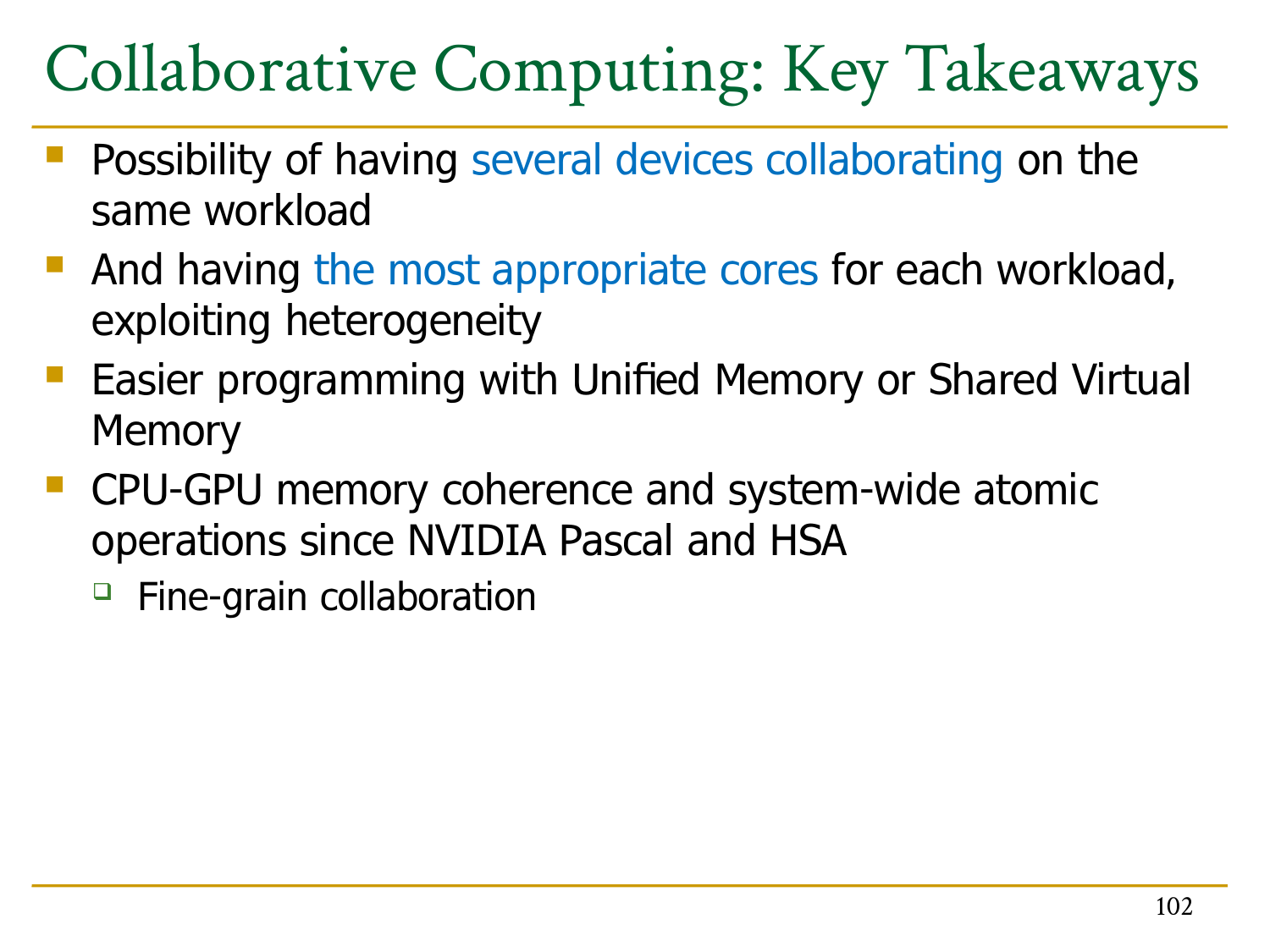

# Collaborative Computing: Key Takeaways
Possibility of having several devices collaborating on the same workload
And having the most appropriate cores for each workload, exploiting heterogeneity
Easier programming with Unified Memory or Shared Virtual Memory
CPU-GPU memory coherence and system-wide atomic operations since NVIDIA Pascal and HSA
Fine-grain collaboration

102